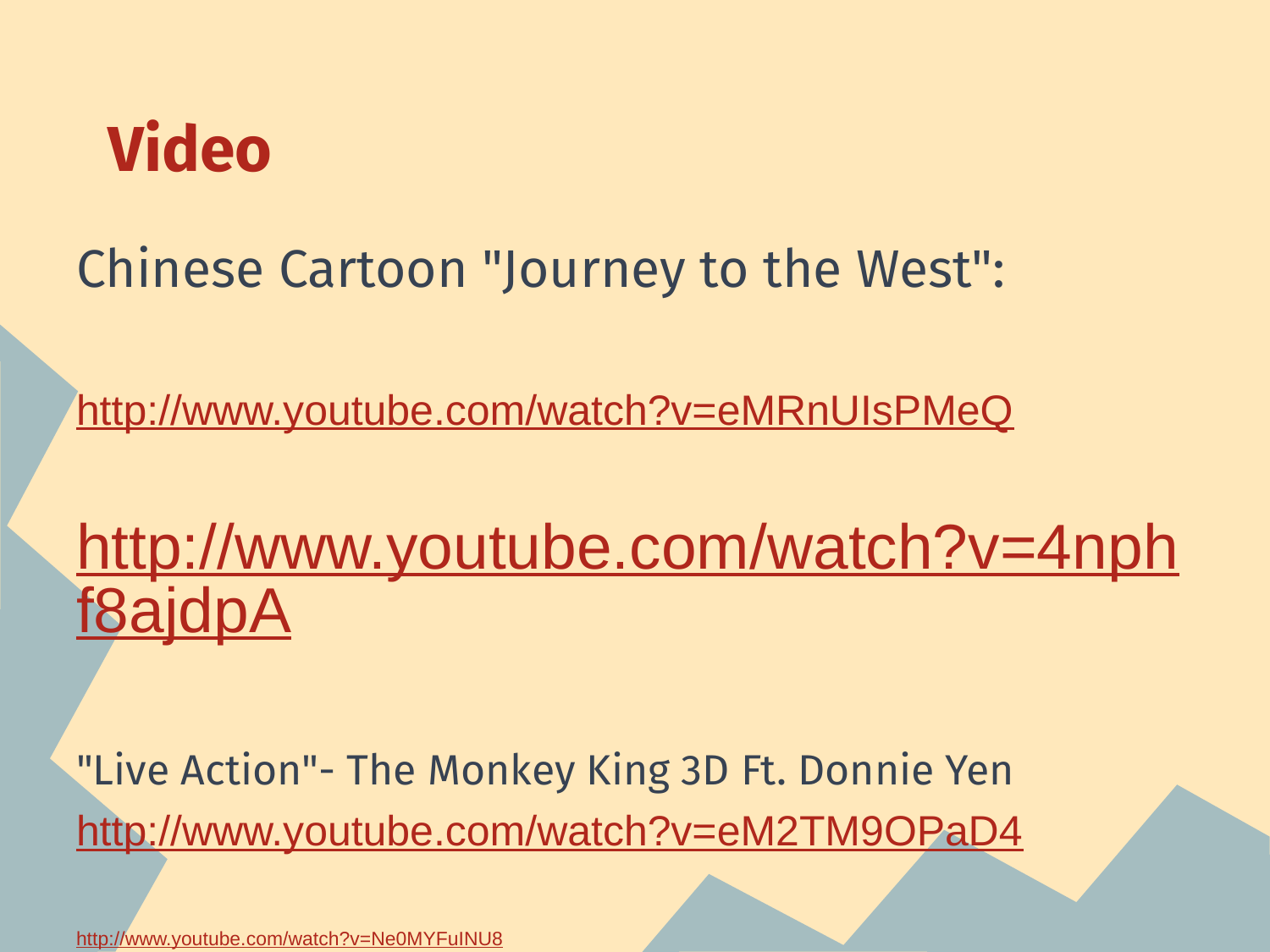

# Video
Chinese Cartoon "Journey to the West":

http://www.youtube.com/watch?v=eMRnUIsPMeQ

http://www.youtube.com/watch?v=4nphf8ajdpA

"Live Action"- The Monkey King 3D Ft. Donnie Yen
http://www.youtube.com/watch?v=eM2TM9OPaD4

http://www.youtube.com/watch?v=Ne0MYFuINU8